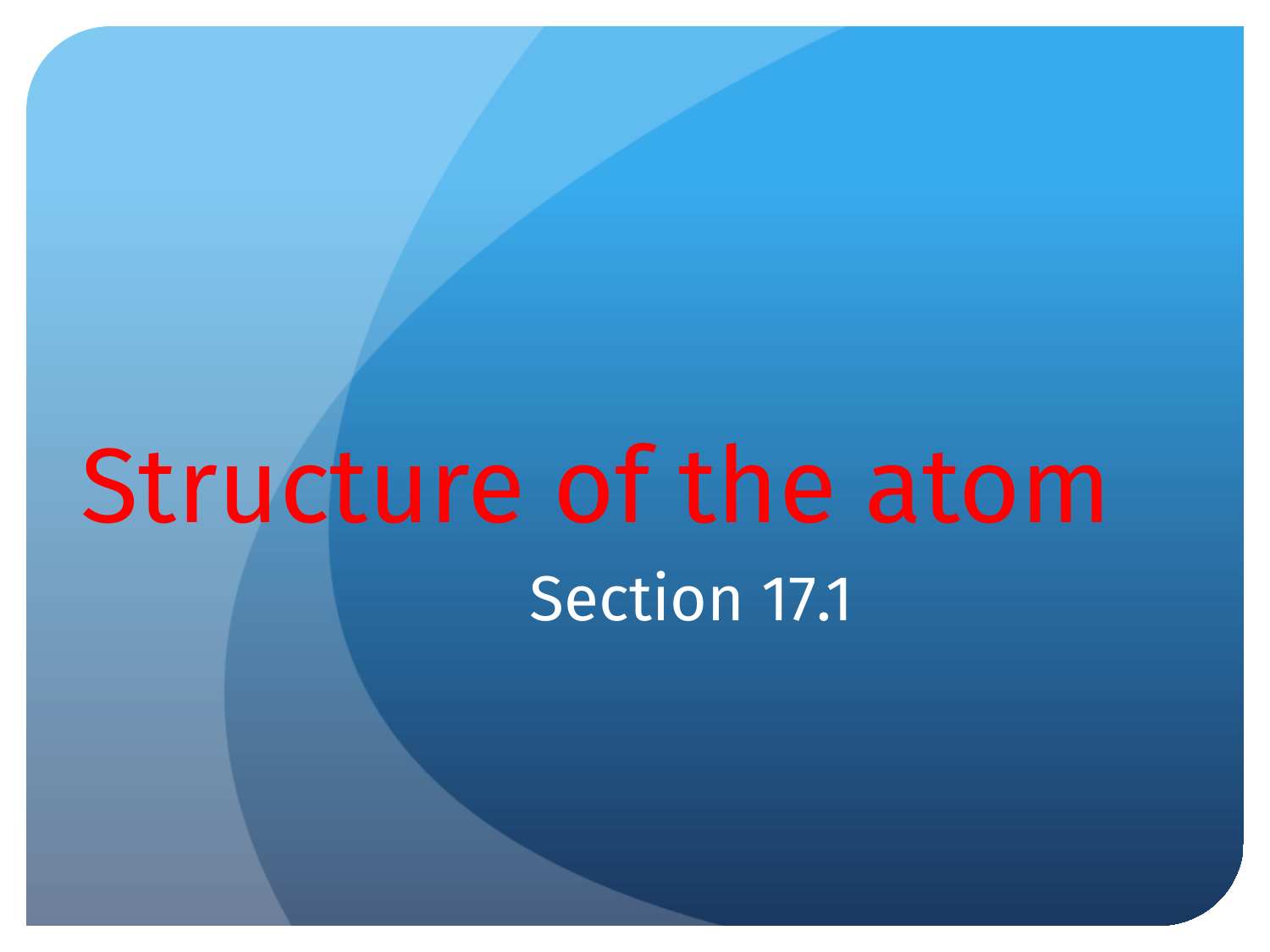

# Structure of the atom
Section 17.1